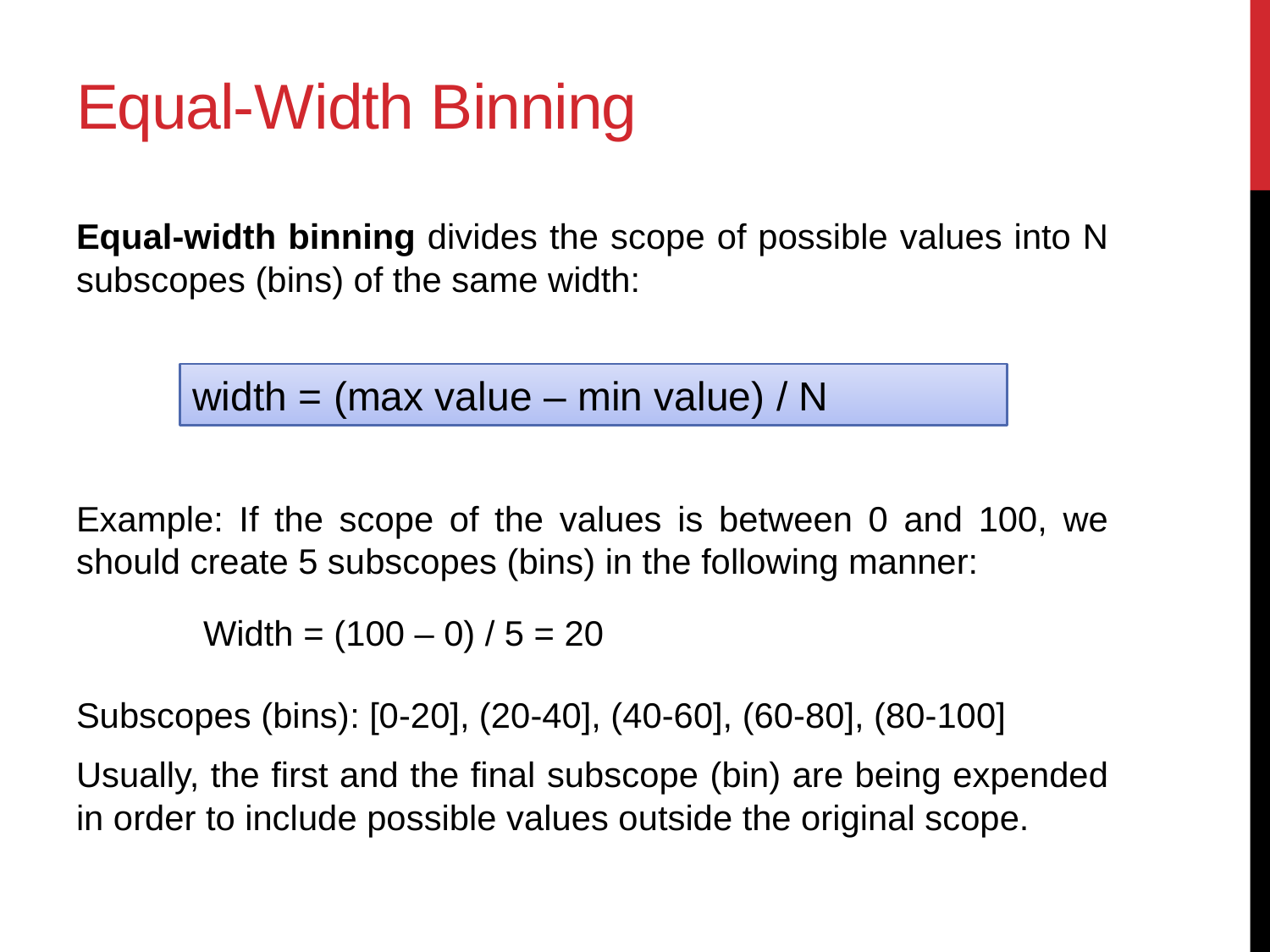

# Equal-Width Binning
Equal-width binning divides the scope of possible values into N subscopes (bins) of the same width:

Example: If the scope of the values is between 0 and 100, we should create 5 subscopes (bins) in the following manner:
	Width = (100 – 0) / 5 = 20
Subscopes (bins): [0-20], (20-40], (40-60], (60-80], (80-100]
Usually, the first and the final subscope (bin) are being expended in order to include possible values outside the original scope.
width = (max value – min value) / N